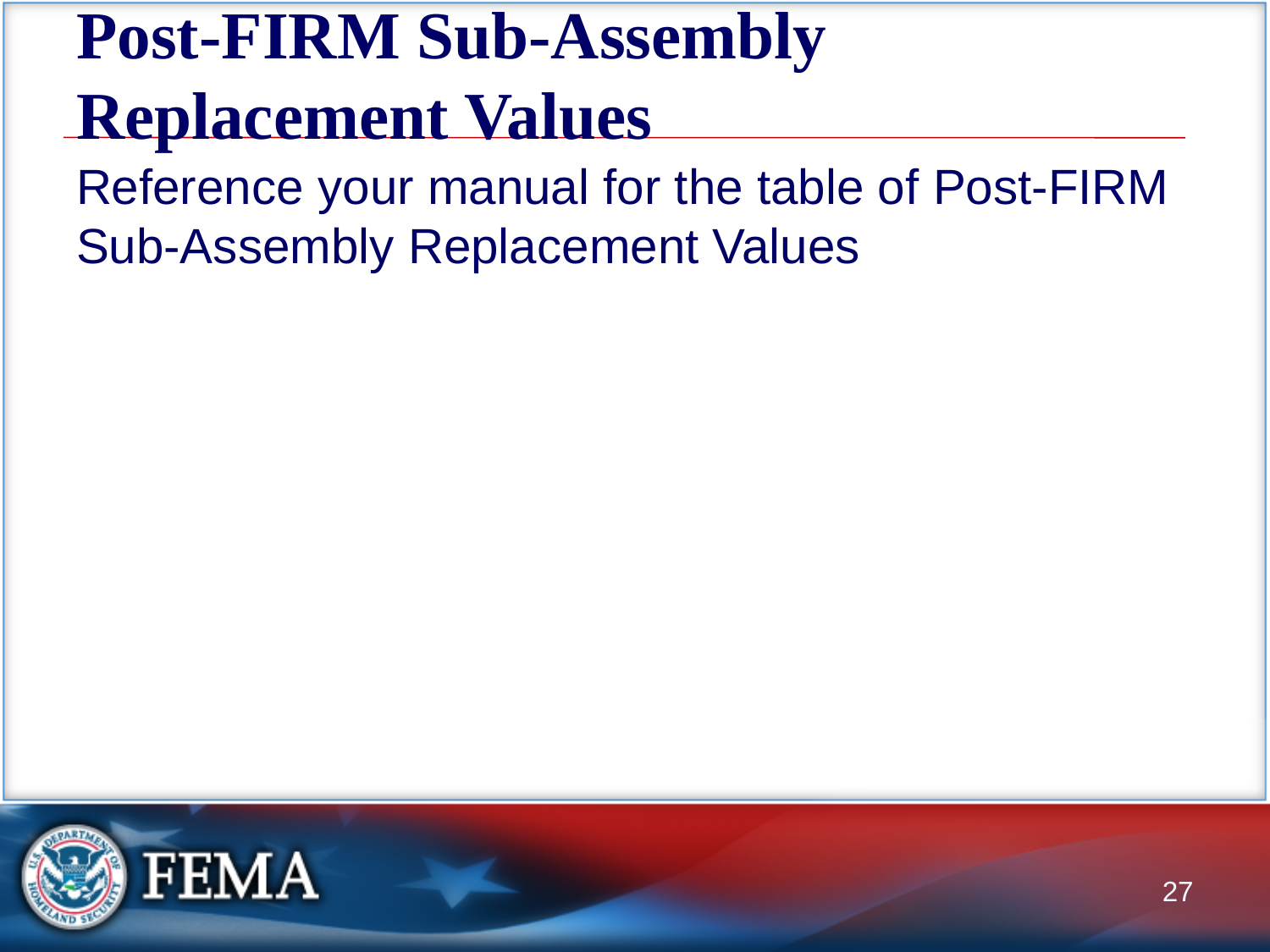

# Post-FIRM Sub-Assembly Replacement Values
Reference your manual for the table of Post-FIRM Sub-Assembly Replacement Values
27